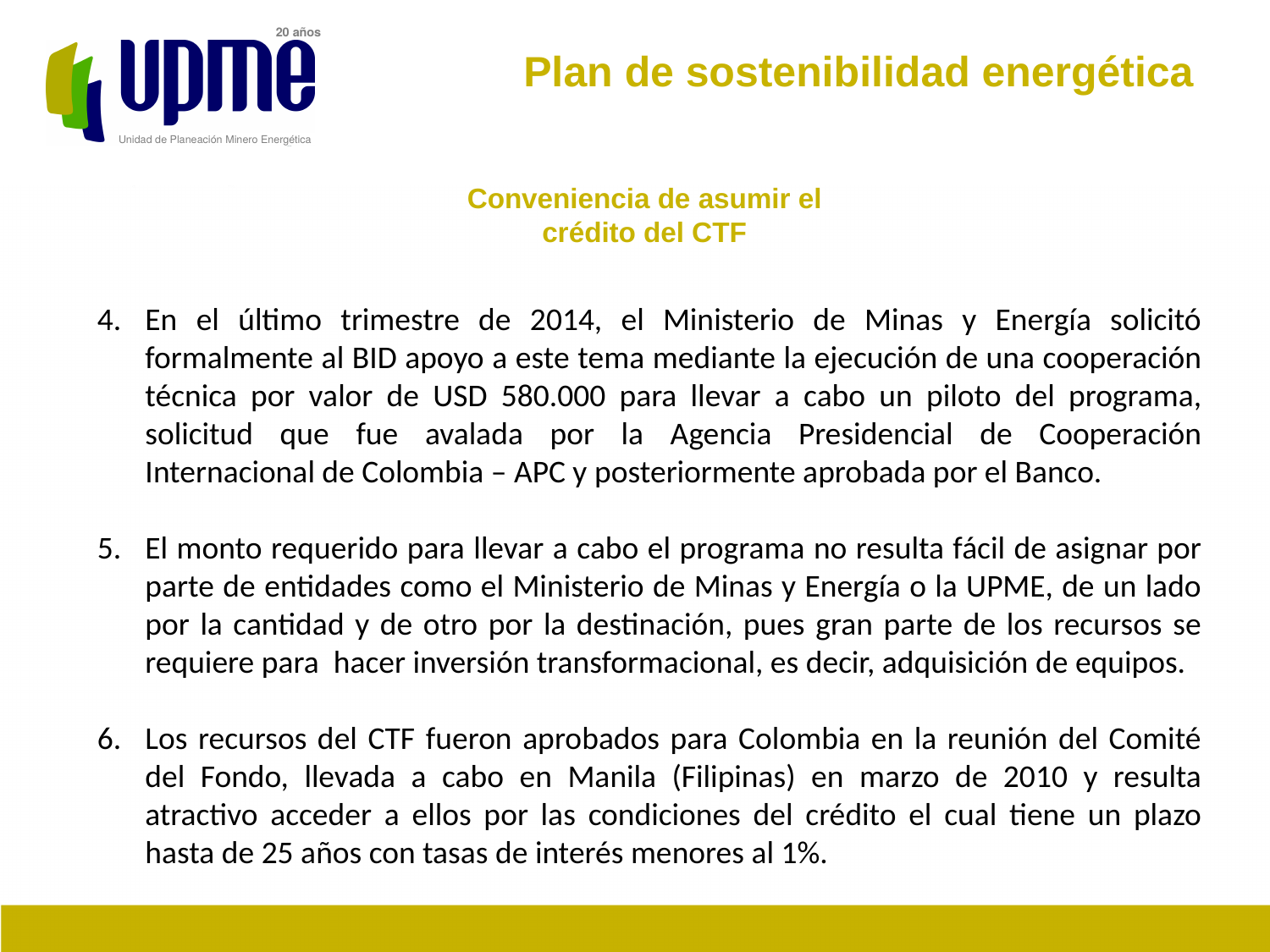

Plan de sostenibilidad energética
# Conveniencia de asumir el crédito del CTF
En el último trimestre de 2014, el Ministerio de Minas y Energía solicitó formalmente al BID apoyo a este tema mediante la ejecución de una cooperación técnica por valor de USD 580.000 para llevar a cabo un piloto del programa, solicitud que fue avalada por la Agencia Presidencial de Cooperación Internacional de Colombia – APC y posteriormente aprobada por el Banco.

El monto requerido para llevar a cabo el programa no resulta fácil de asignar por parte de entidades como el Ministerio de Minas y Energía o la UPME, de un lado por la cantidad y de otro por la destinación, pues gran parte de los recursos se requiere para  hacer inversión transformacional, es decir, adquisición de equipos.

Los recursos del CTF fueron aprobados para Colombia en la reunión del Comité del Fondo, llevada a cabo en Manila (Filipinas) en marzo de 2010 y resulta atractivo acceder a ellos por las condiciones del crédito el cual tiene un plazo hasta de 25 años con tasas de interés menores al 1%.